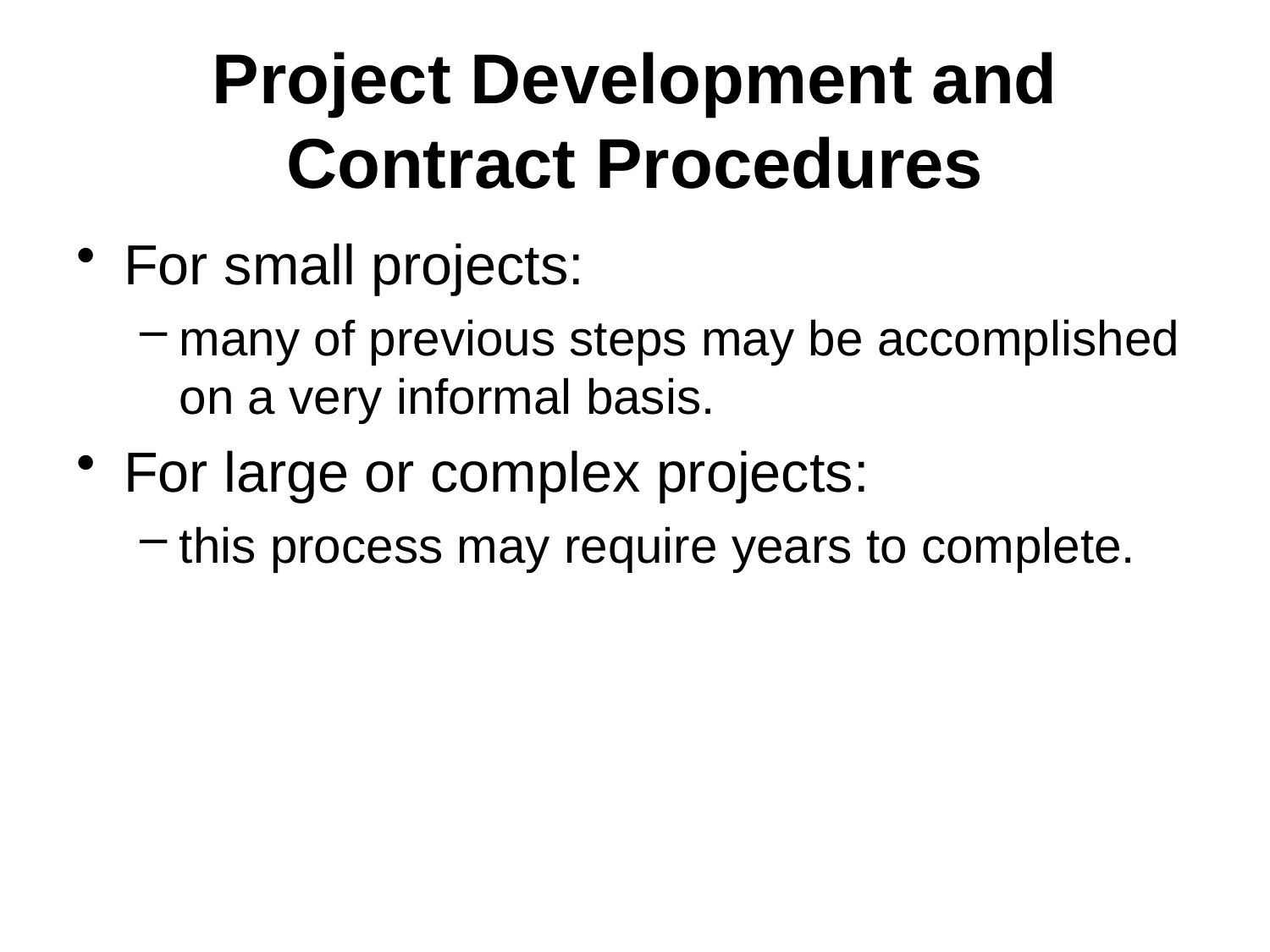

# Project Development and Contract Procedures
For small projects:
many of previous steps may be accomplished on a very informal basis.
For large or complex projects:
this process may require years to complete.